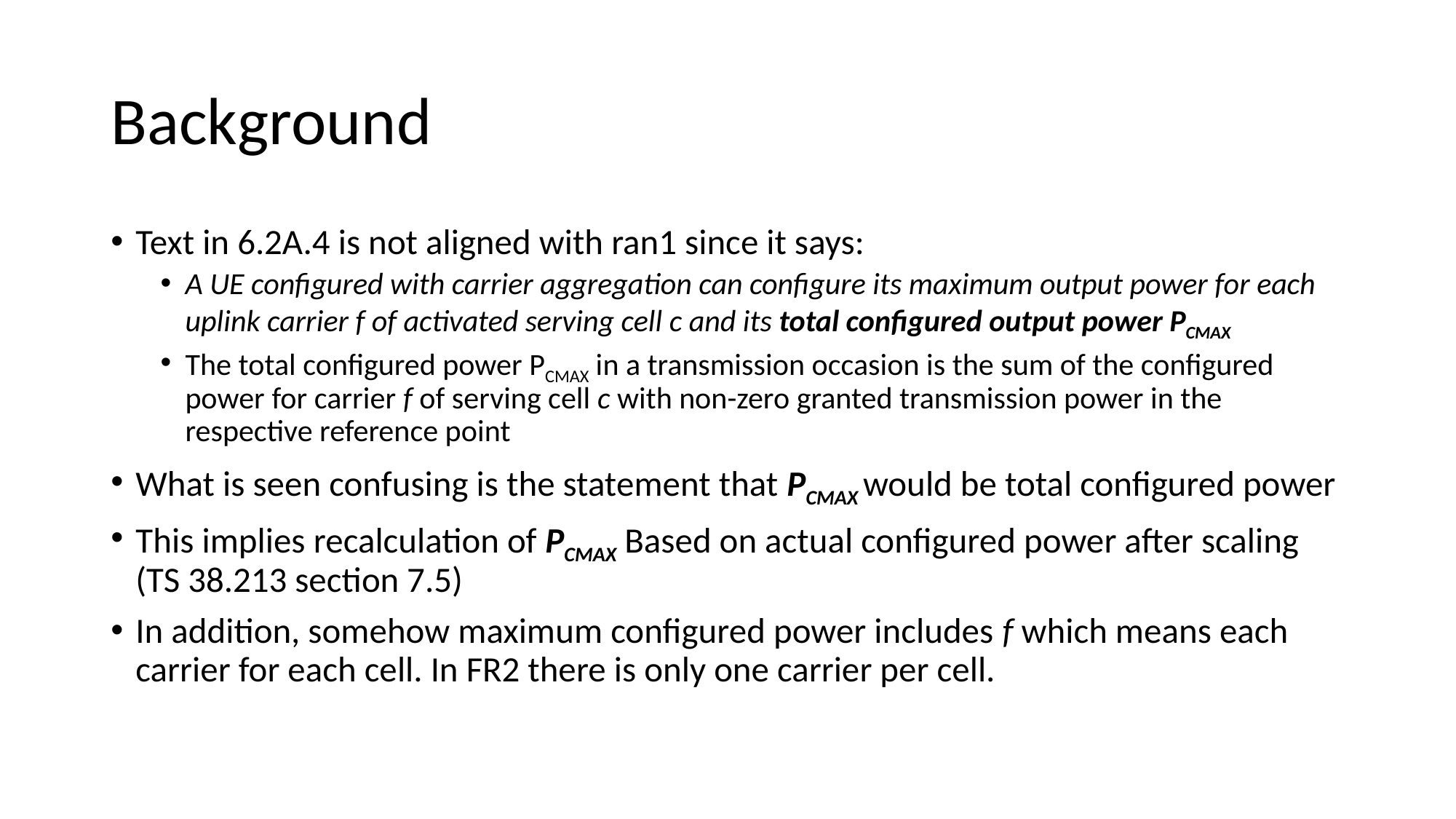

# Background
Text in 6.2A.4 is not aligned with ran1 since it says:
A UE configured with carrier aggregation can configure its maximum output power for each uplink carrier f of activated serving cell c and its total configured output power PCMAX
The total configured power PCMAX in a transmission occasion is the sum of the configured power for carrier f of serving cell c with non-zero granted transmission power in the respective reference point
What is seen confusing is the statement that PCMAX would be total configured power
This implies recalculation of PCMAX Based on actual configured power after scaling (TS 38.213 section 7.5)
In addition, somehow maximum configured power includes f which means each carrier for each cell. In FR2 there is only one carrier per cell.